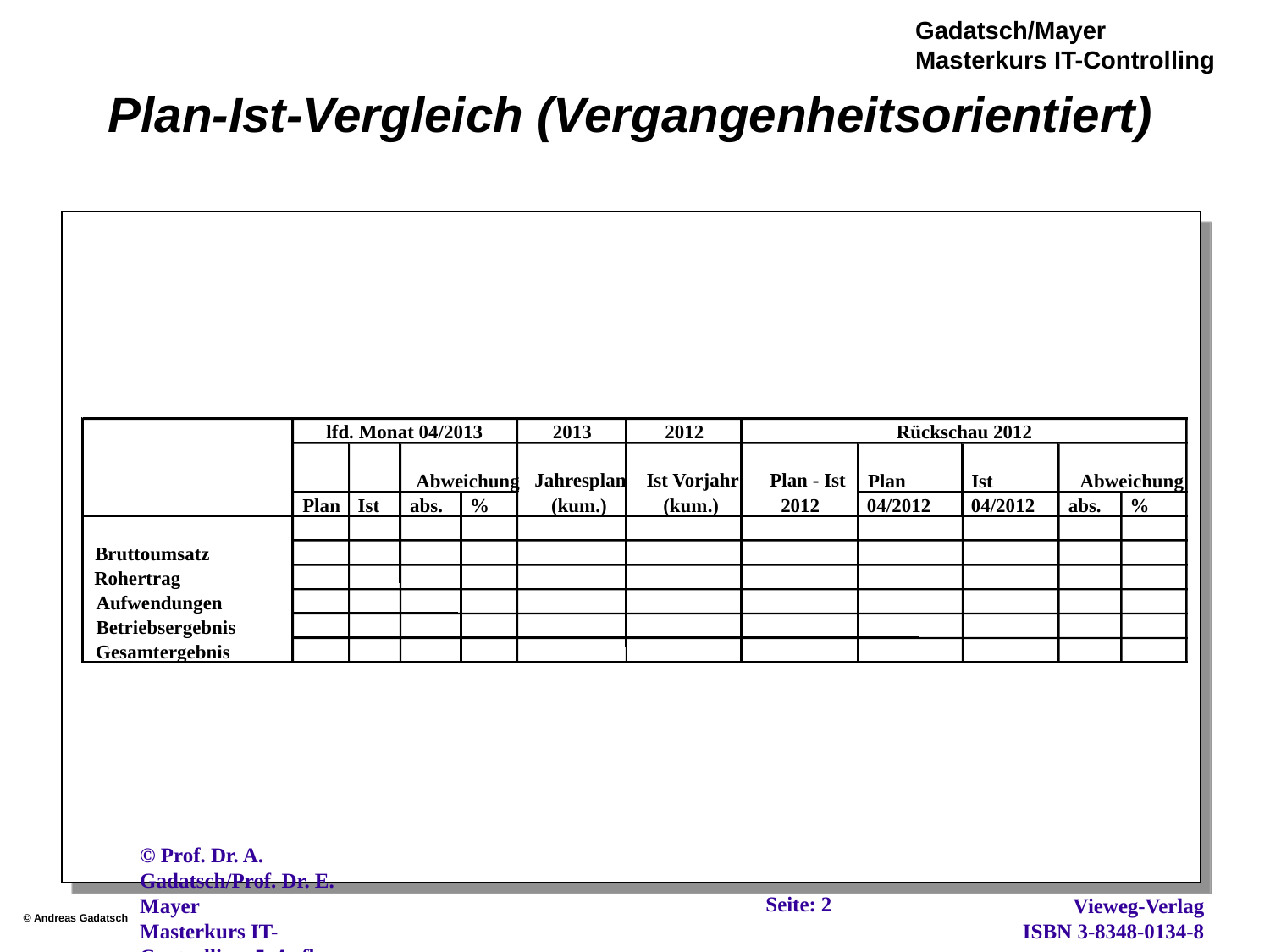

# Plan-Ist-Vergleich (Vergangenheitsorientiert)

lfd. Monat 04/2013

2013

2012

Rückschau 2012

Jahresplan
Ist Vorjahr
Plan - Ist
Abweichung
Plan
Ist
Abweichung

Plan
Ist
abs.

%
(kum.)
(kum.)
2012
 04/2012
 04/2012
abs.

%

Bruttoumsatz

Rohertrag

Aufwendungen

Betriebsergebnis

Gesamtergebnis

Seite: 2

© Prof. Dr. A. Gadatsch/Prof. Dr. E. Mayer
Masterkurs IT-Controlling, 5. Aufl., Wiesbaden, 2012